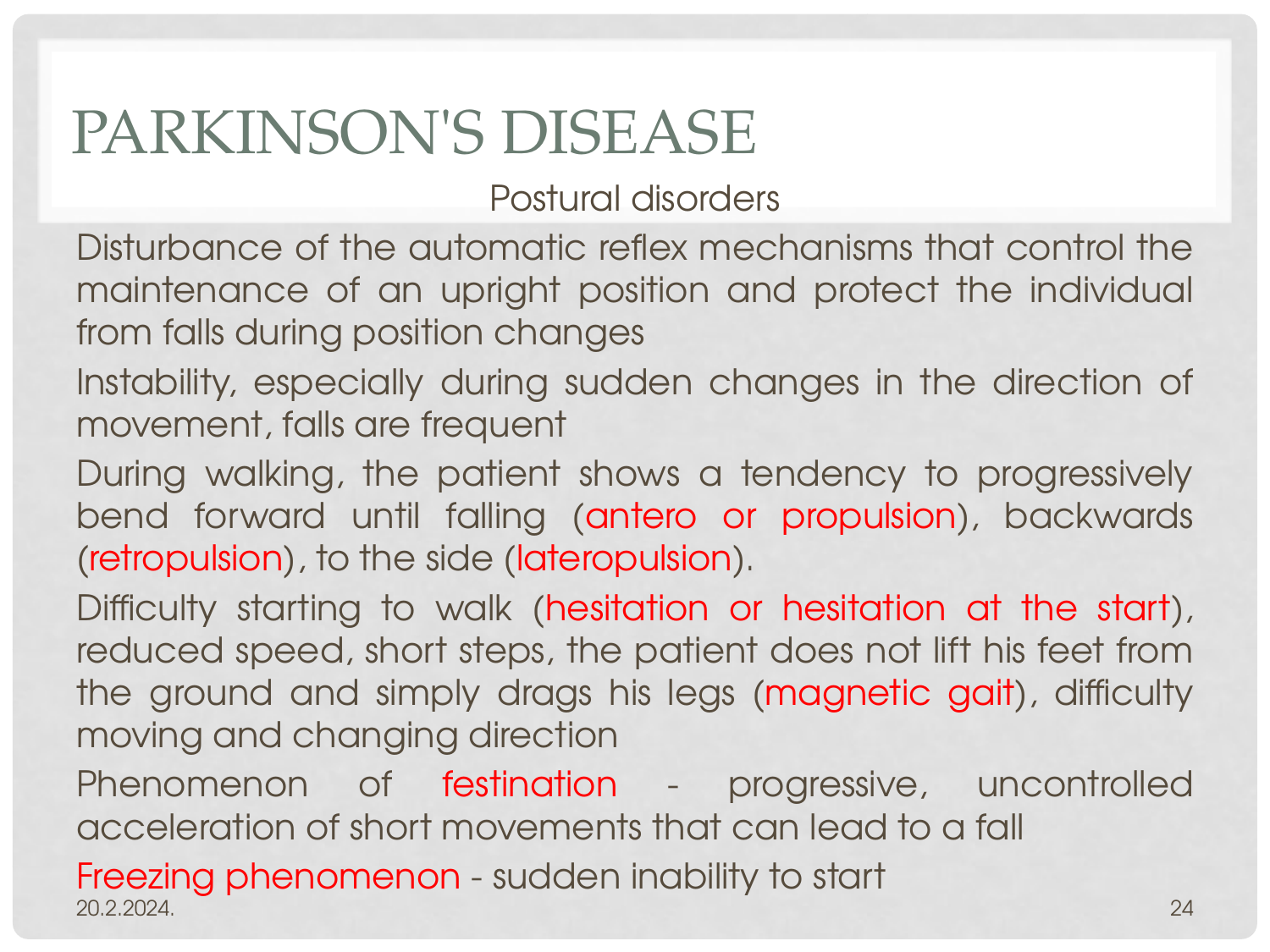

# PARKINSON'S DISEASE
Postural disorders
Disturbance of the automatic reflex mechanisms that control the maintenance of an upright position and protect the individual from falls during position changes
Instability, especially during sudden changes in the direction of movement, falls are frequent
During walking, the patient shows a tendency to progressively bend forward until falling (antero or propulsion), backwards (retropulsion), to the side (lateropulsion).
Difficulty starting to walk (hesitation or hesitation at the start), reduced speed, short steps, the patient does not lift his feet from the ground and simply drags his legs (magnetic gait), difficulty moving and changing direction
Phenomenon of festination - progressive, uncontrolled acceleration of short movements that can lead to a fall
Freezing phenomenon - sudden inability to start
20.2.2024.
24